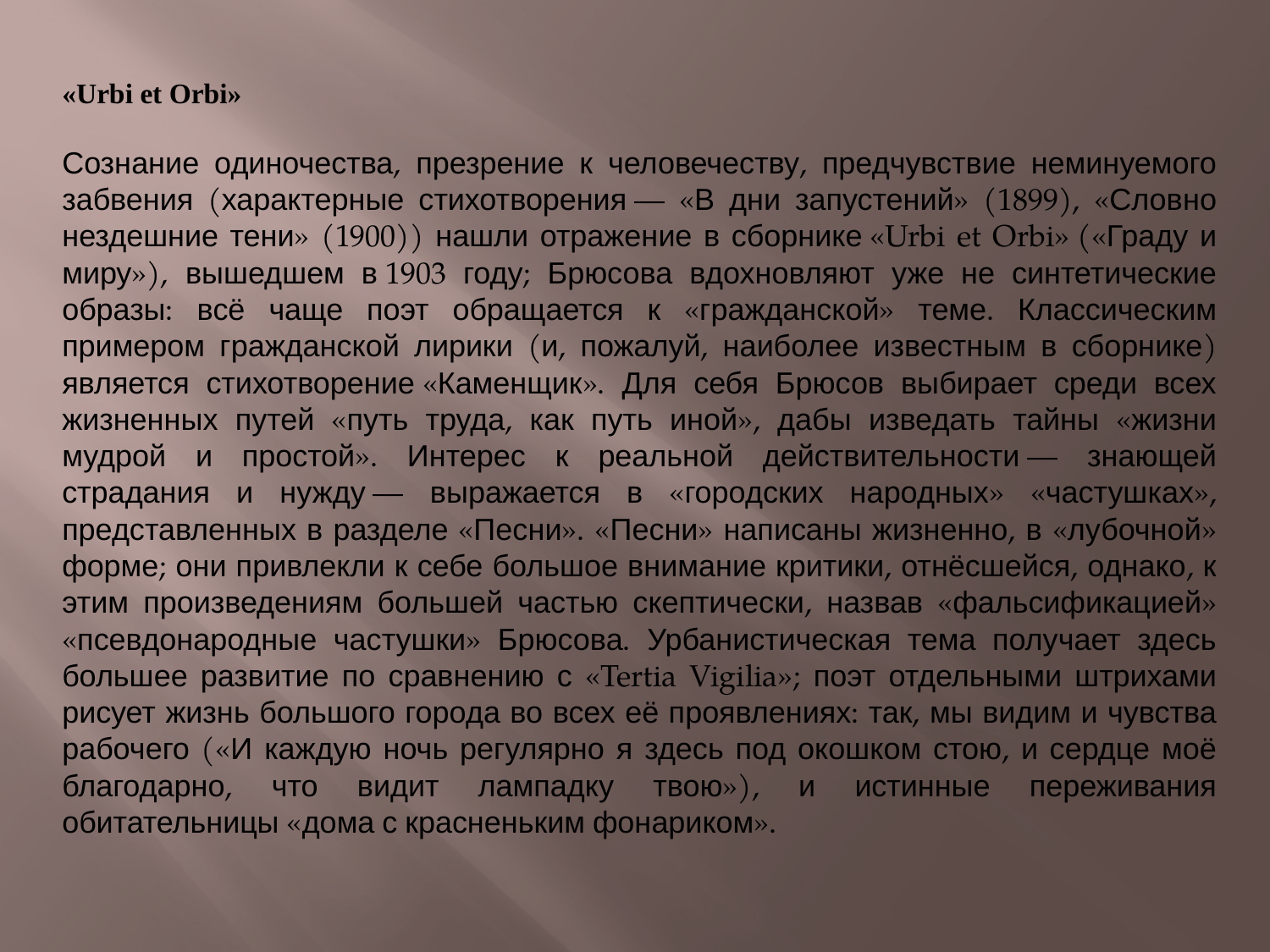

«Urbi et Orbi»

Сознание одиночества, презрение к человечеству, предчувствие неминуемого забвения (характерные стихотворения — «В дни запустений» (1899), «Словно нездешние тени» (1900)) нашли отражение в сборнике «Urbi et Orbi» («Граду и миру»), вышедшем в 1903 году; Брюсова вдохновляют уже не синтетические образы: всё чаще поэт обращается к «гражданской» теме. Классическим примером гражданской лирики (и, пожалуй, наиболее известным в сборнике) является стихотворение «Каменщик». Для себя Брюсов выбирает среди всех жизненных путей «путь труда, как путь иной», дабы изведать тайны «жизни мудрой и простой». Интерес к реальной действительности — знающей страдания и нужду — выражается в «городских народных» «частушках», представленных в разделе «Песни». «Песни» написаны жизненно, в «лубочной» форме; они привлекли к себе большое внимание критики, отнёсшейся, однако, к этим произведениям большей частью скептически, назвав «фальсификацией» «псевдонародные частушки» Брюсова. Урбанистическая тема получает здесь большее развитие по сравнению с «Tertia Vigilia»; поэт отдельными штрихами рисует жизнь большого города во всех её проявлениях: так, мы видим и чувства рабочего («И каждую ночь регулярно я здесь под окошком стою, и сердце моё благодарно, что видит лампадку твою»), и истинные переживания обитательницы «дома с красненьким фонариком».